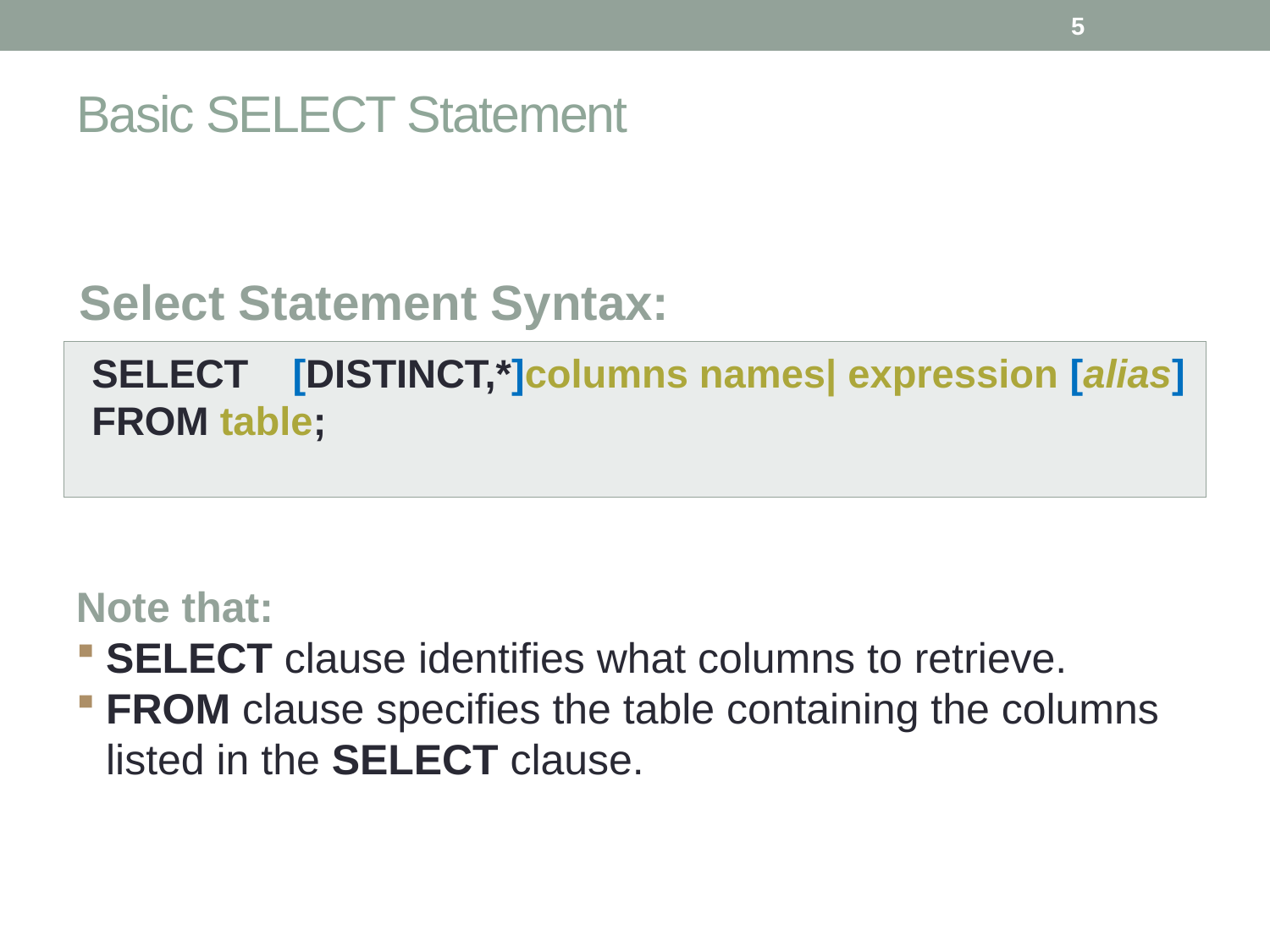

5
# Basic SELECT Statement
Select Statement Syntax:
SELECT    [DISTINCT,*]columns names| expression [alias]
FROM table;

Note that:
SELECT clause identifies what columns to retrieve.
FROM clause specifies the table containing the columns listed in the SELECT clause.
Ghadah Al Hadba